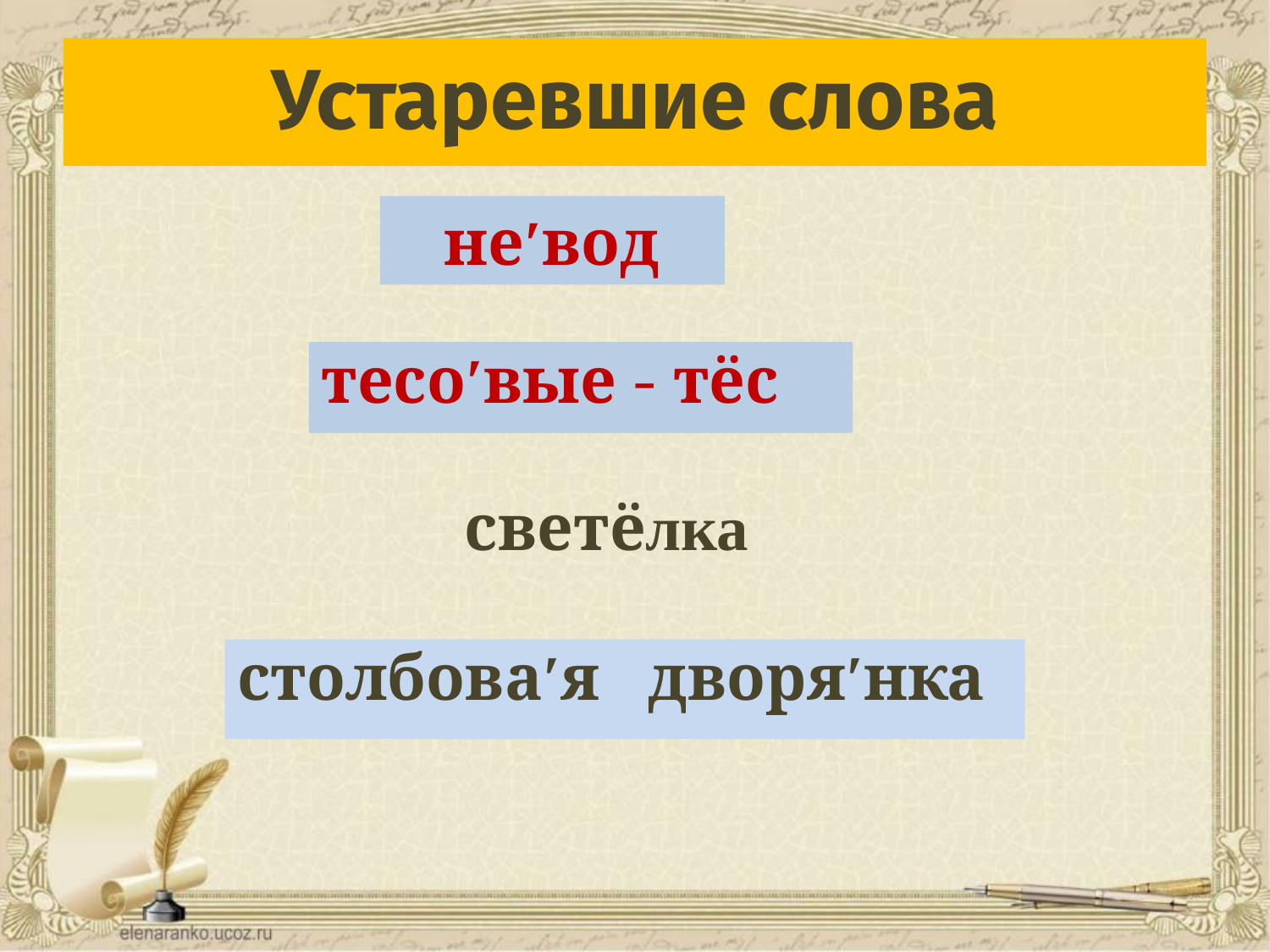

Устаревшие слова
неʹвод
тесоʹвые - тёс
светёлка
столбоваʹя   дворяʹнка